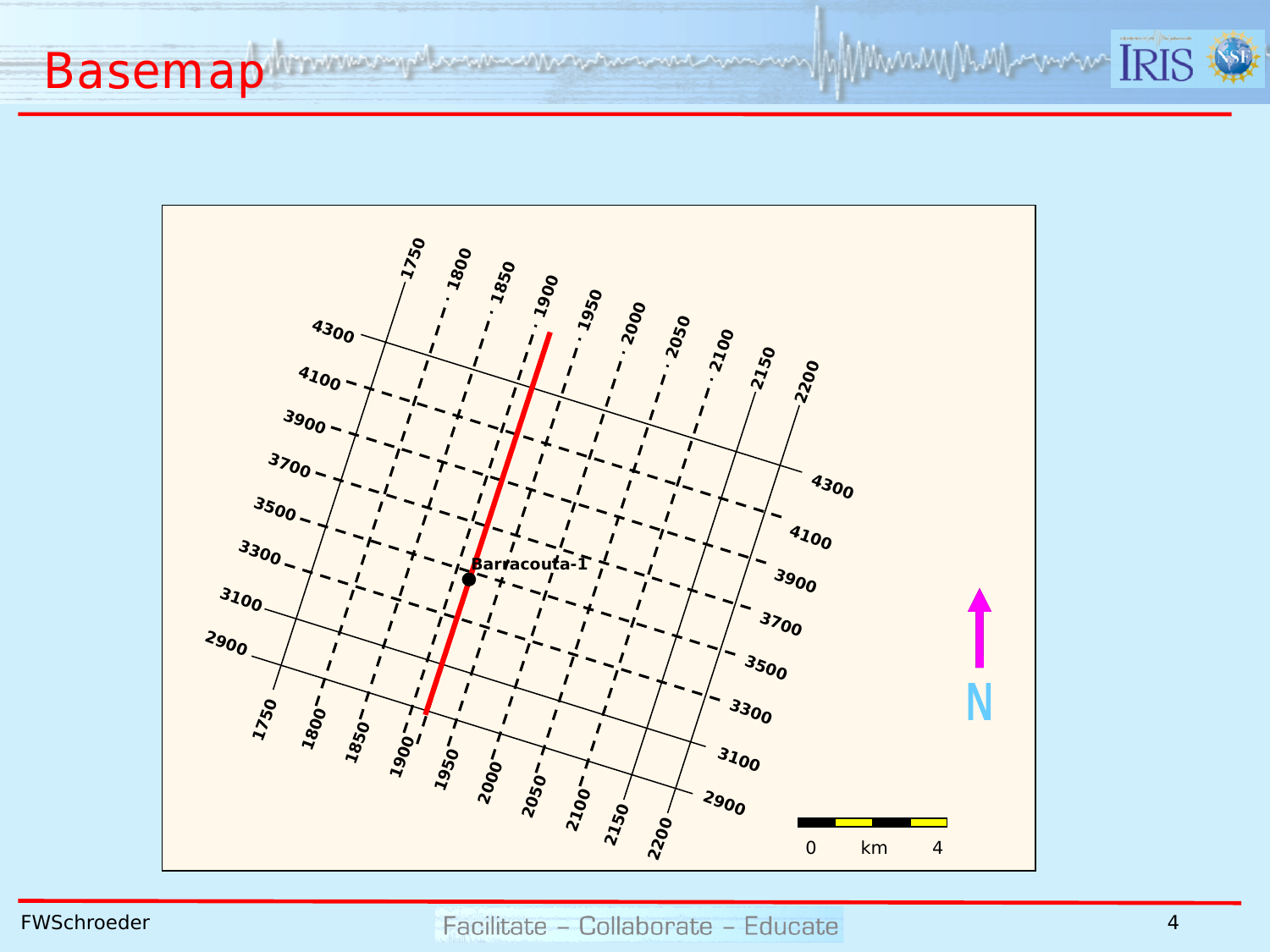

# Basemap

1750
1800
1850
1900
1950
2000
4300
2050

2100
2150
4100
2200
3900

3700

4300

3500

4100

3300

Barracouta-1
3900

3100

3700
2900
3500
N
3300
1750
1800
1850
1900
3100
1950
2000
2050
2900
2100
2150

0        km        4
2200